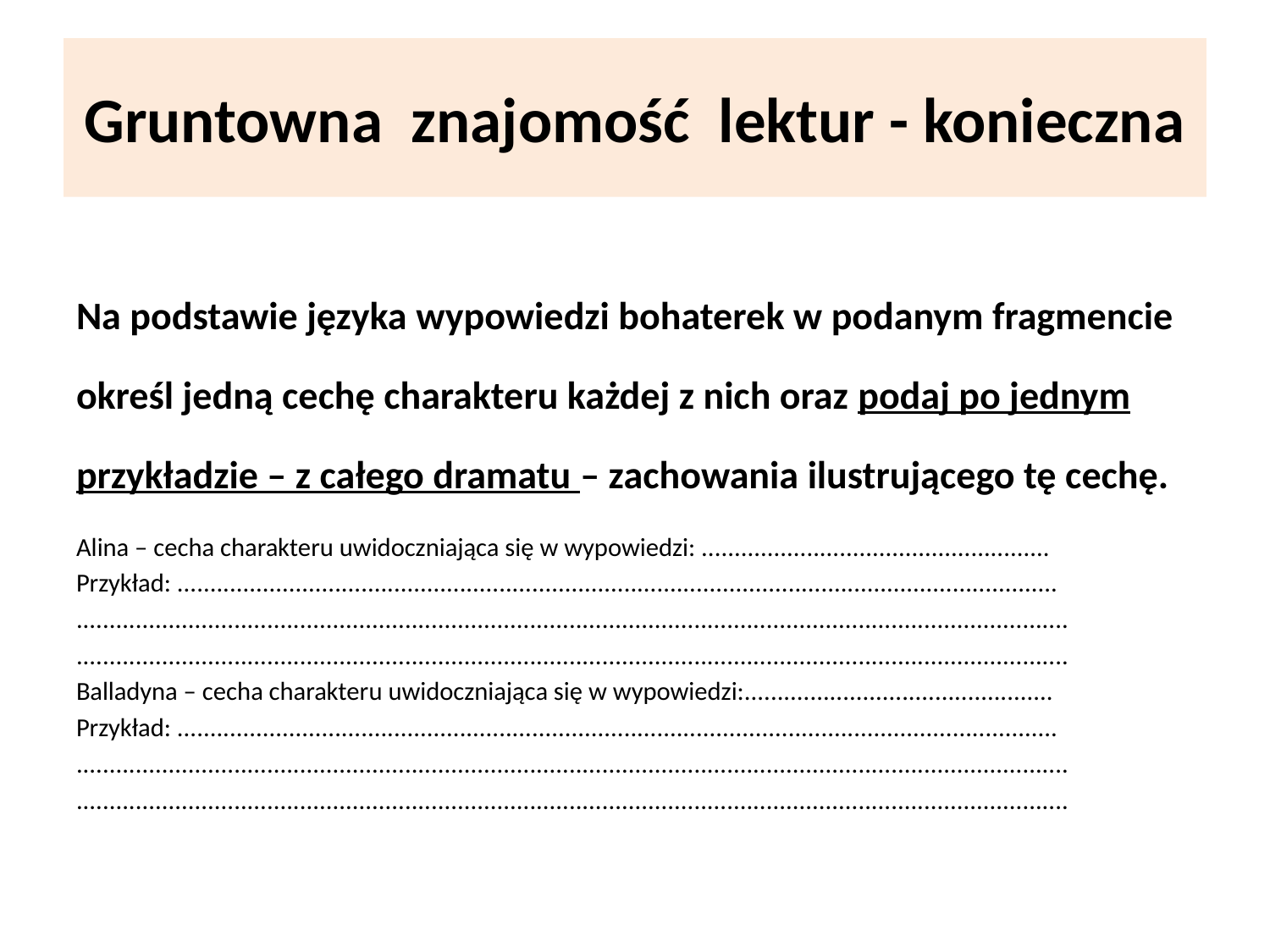

# Gruntowna  znajomość  lektur - konieczna
Na podstawie języka wypowiedzi bohaterek w podanym fragmencie określ jedną cechę charakteru każdej z nich oraz podaj po jednym przykładzie – z całego dramatu – zachowania ilustrującego tę cechę.

Alina – cecha charakteru uwidoczniająca się w wypowiedzi: .....................................................
Przykład: ......................................................................................................................................
.......................................................................................................................................................
.......................................................................................................................................................
Balladyna – cecha charakteru uwidoczniająca się w wypowiedzi:...............................................
Przykład: ......................................................................................................................................
.......................................................................................................................................................
.......................................................................................................................................................